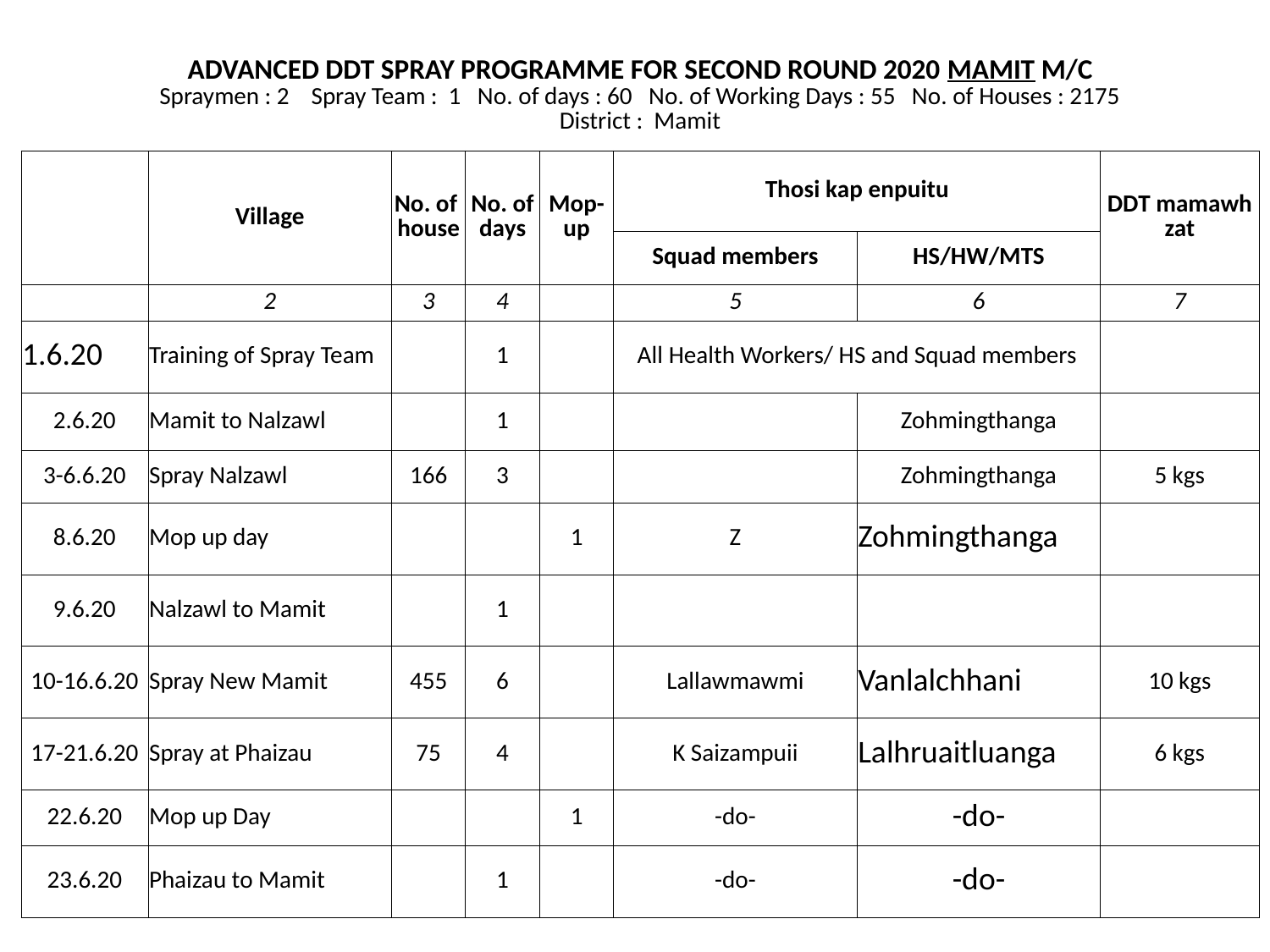

| ADVANCED DDT SPRAY PROGRAMME FOR SECOND ROUND 2020 MAMIT M/C Spraymen : 2 Spray Team : 1 No. of days : 60 No. of Working Days : 55 No. of Houses : 2175 District : Mamit |  |  |  |  |  |  |  |
| --- | --- | --- | --- | --- | --- | --- | --- |
|  | Village | No. of house | No. of days | Mop-up | Thosi kap enpuitu |  | DDT mamawh zat |
|  |  |  |  |  | Squad members | HS/HW/MTS |  |
|  | 2 | 3 | 4 |  | 5 | 6 | 7 |
| 1.6.20 | Training of Spray Team |  | 1 |  | All Health Workers/ HS and Squad members |  |  |
| 2.6.20 | Mamit to Nalzawl |  | 1 |  |  | Zohmingthanga |  |
| 3-6.6.20 | Spray Nalzawl | 166 | 3 |  |  | Zohmingthanga | 5 kgs |
| 8.6.20 | Mop up day |  |  | 1 | Z | Zohmingthanga |  |
| 9.6.20 | Nalzawl to Mamit |  | 1 |  |  |  |  |
| 10-16.6.20 | Spray New Mamit | 455 | 6 |  | Lallawmawmi | Vanlalchhani | 10 kgs |
| 17-21.6.20 | Spray at Phaizau | 75 | 4 |  | K Saizampuii | Lalhruaitluanga | 6 kgs |
| 22.6.20 | Mop up Day |  |  | 1 | -do- | -do- |  |
| 23.6.20 | Phaizau to Mamit |  | 1 |  | -do- | -do- |  |